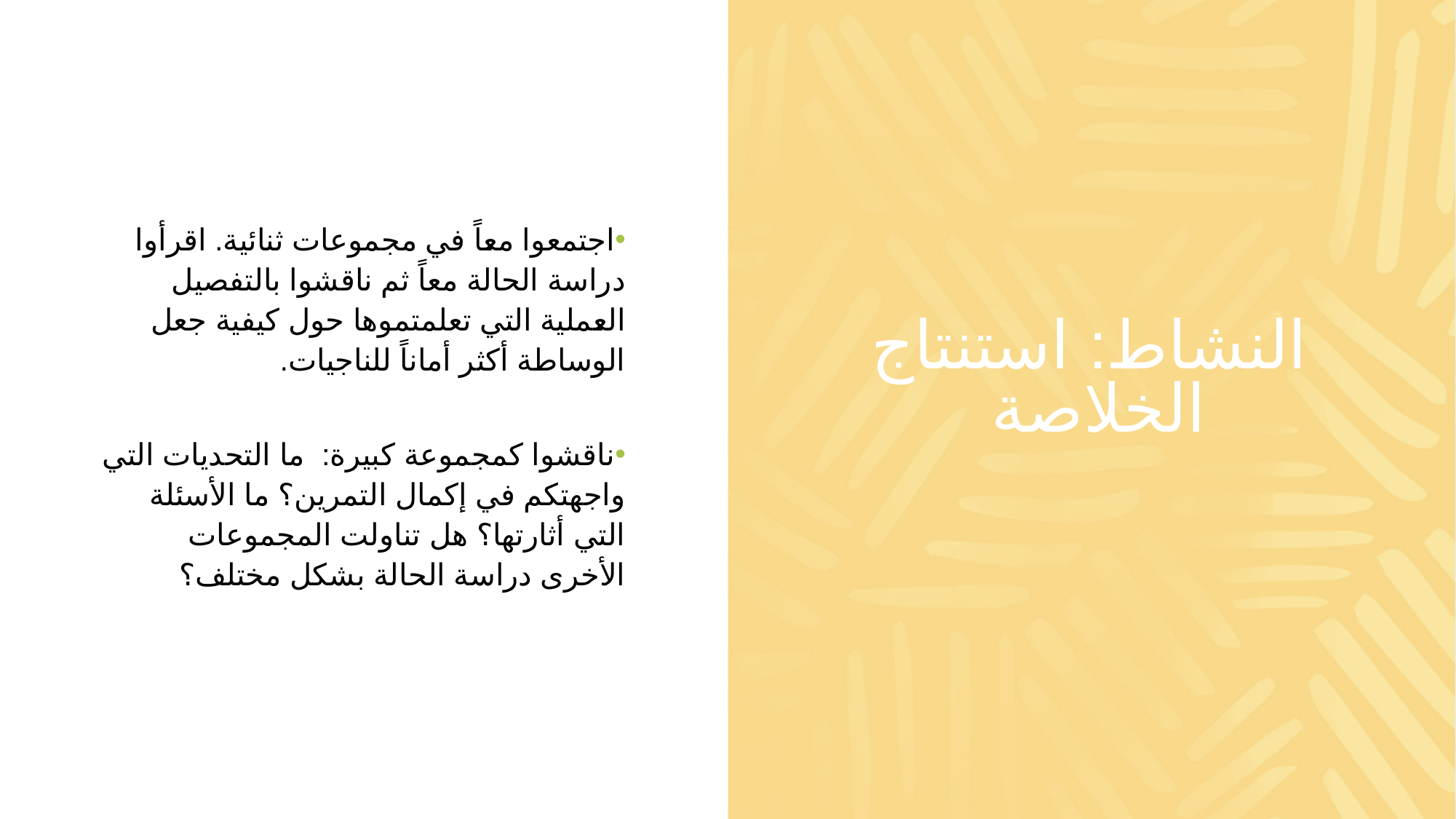

اجتمعوا معاً في مجموعات ثنائية. اقرأوا دراسة الحالة معاً ثم ناقشوا بالتفصيل العملية التي تعلمتموها حول كيفية جعل الوساطة أكثر أماناً للناجيات.
ناقشوا كمجموعة كبيرة:  ما التحديات التي واجهتكم في إكمال التمرين؟ ما الأسئلة التي أثارتها؟ هل تناولت المجموعات الأخرى دراسة الحالة بشكل مختلف؟
# النشاط: استنتاج الخلاصة